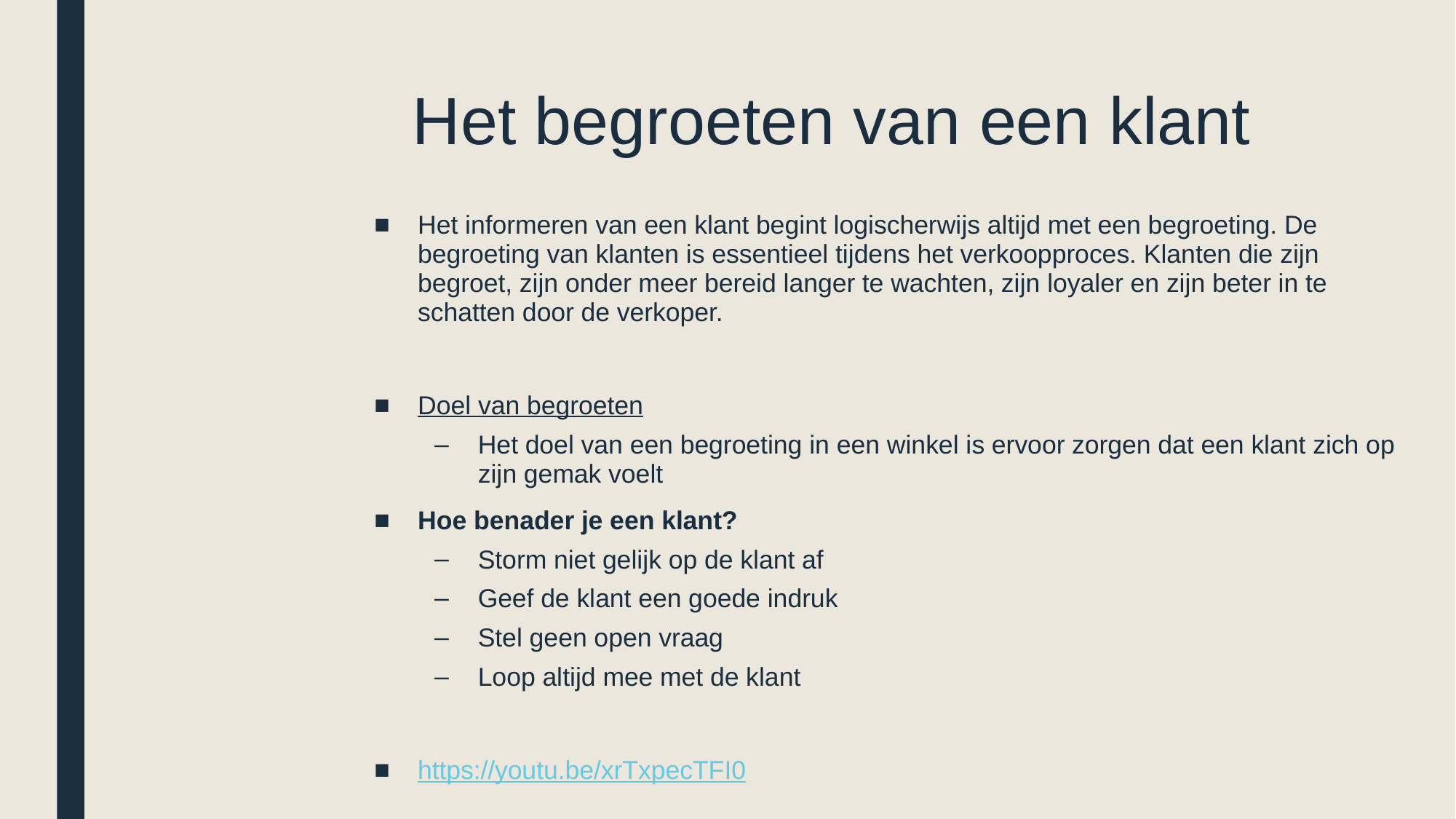

# Het begroeten van een klant
Het informeren van een klant begint logischerwijs altijd met een begroeting. De begroeting van klanten is essentieel tijdens het verkoopproces. Klanten die zijn begroet, zijn onder meer bereid langer te wachten, zijn loyaler en zijn beter in te schatten door de verkoper.

Doel van begroeten
Het doel van een begroeting in een winkel is ervoor zorgen dat een klant zich op zijn gemak voelt
Hoe benader je een klant?
Storm niet gelijk op de klant af
Geef de klant een goede indruk
Stel geen open vraag
Loop altijd mee met de klant

https://youtu.be/xrTxpecTFI0